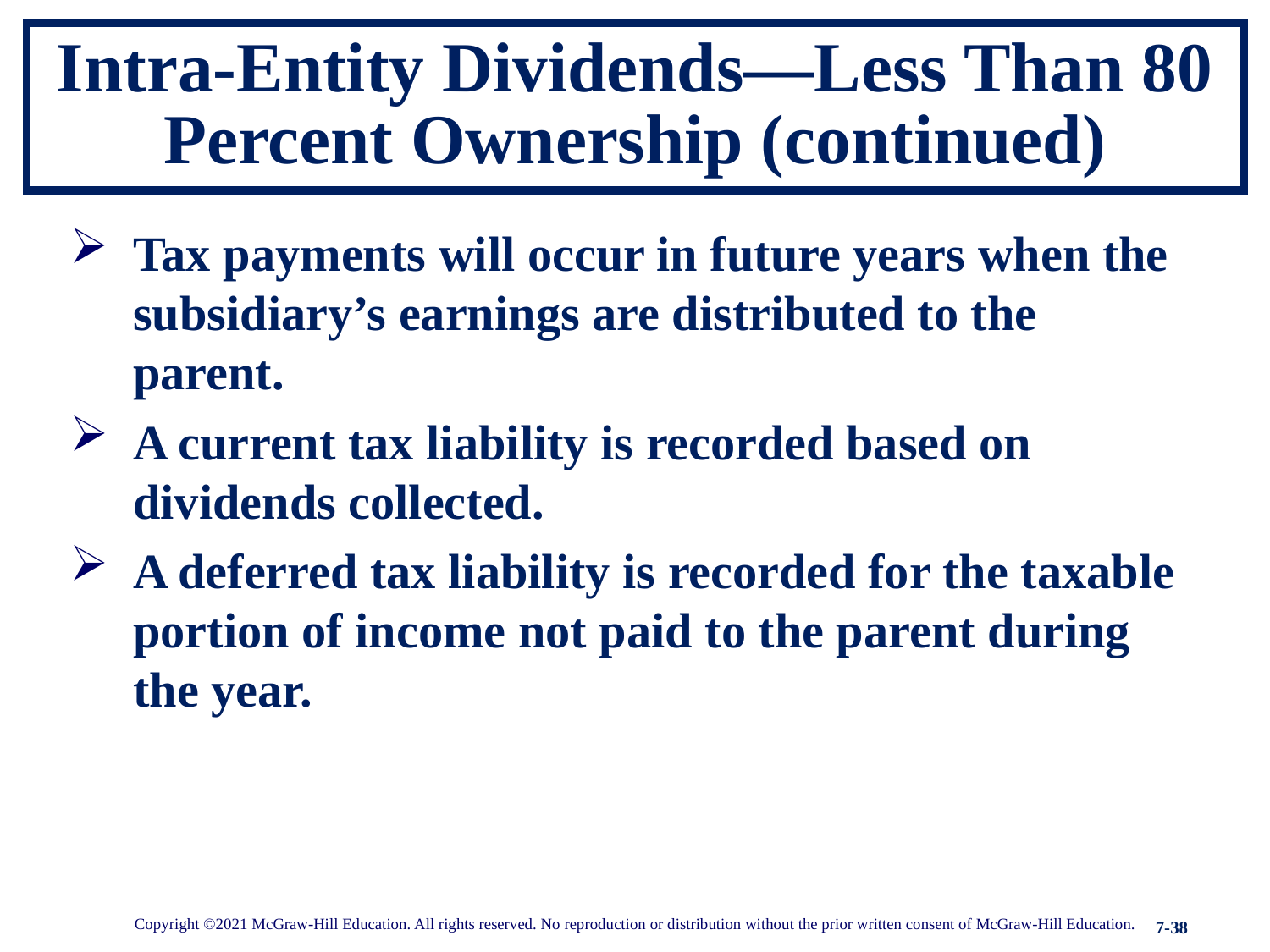

# Intra-Entity Dividends—Less Than 80 Percent Ownership (continued)
Tax payments will occur in future years when the subsidiary’s earnings are distributed to the parent.
A current tax liability is recorded based on dividends collected.
A deferred tax liability is recorded for the taxable portion of income not paid to the parent during the year.
Copyright ©2021 McGraw-Hill Education. All rights reserved. No reproduction or distribution without the prior written consent of McGraw-Hill Education.
7-38